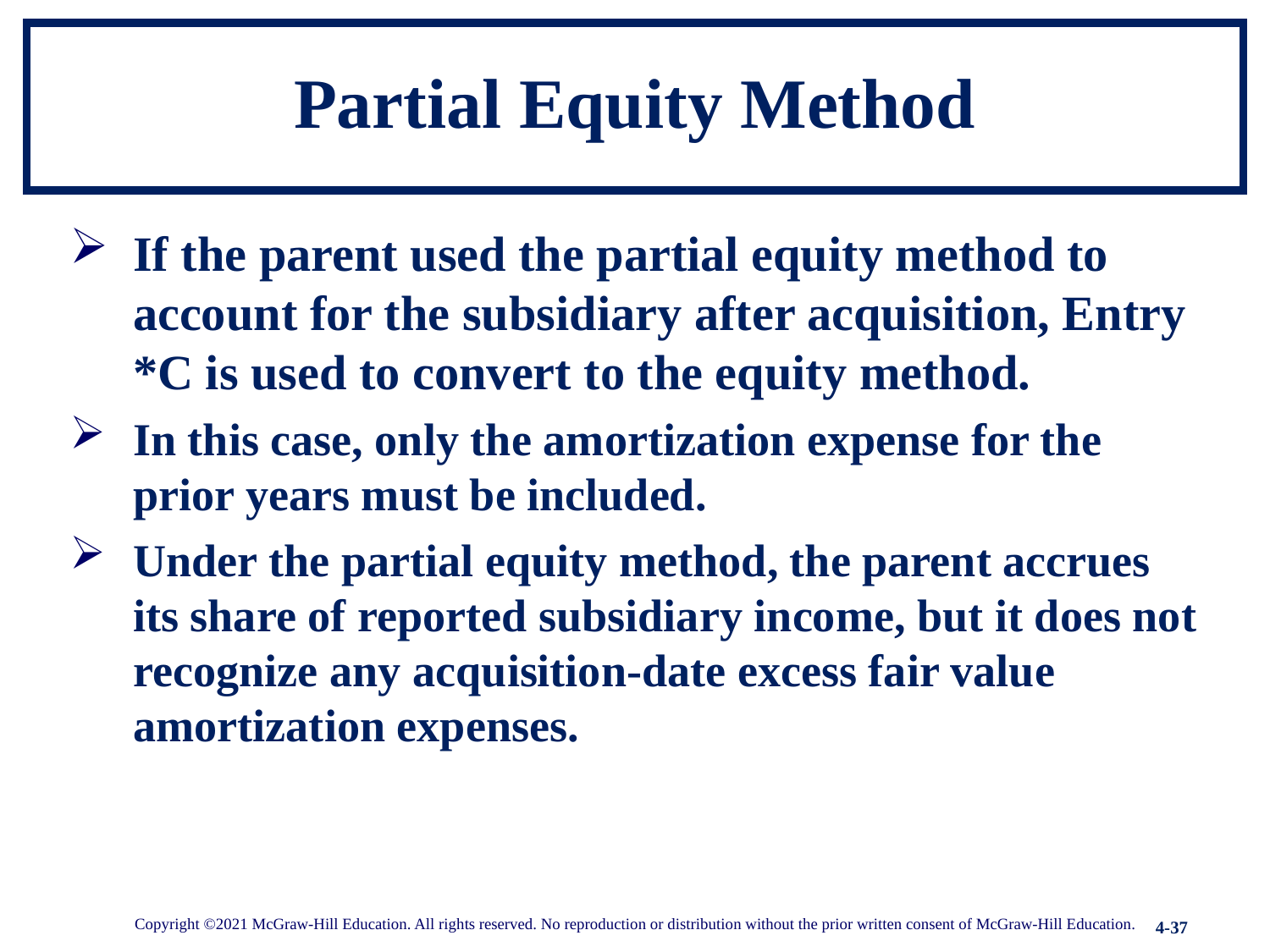

# Partial Equity Method
If the parent used the partial equity method to account for the subsidiary after acquisition, Entry *C is used to convert to the equity method.
In this case, only the amortization expense for the prior years must be included.
Under the partial equity method, the parent accrues its share of reported subsidiary income, but it does not recognize any acquisition-date excess fair value amortization expenses.

Copyright ©2021 McGraw-Hill Education. All rights reserved. No reproduction or distribution without the prior written consent of McGraw-Hill Education.
4-37